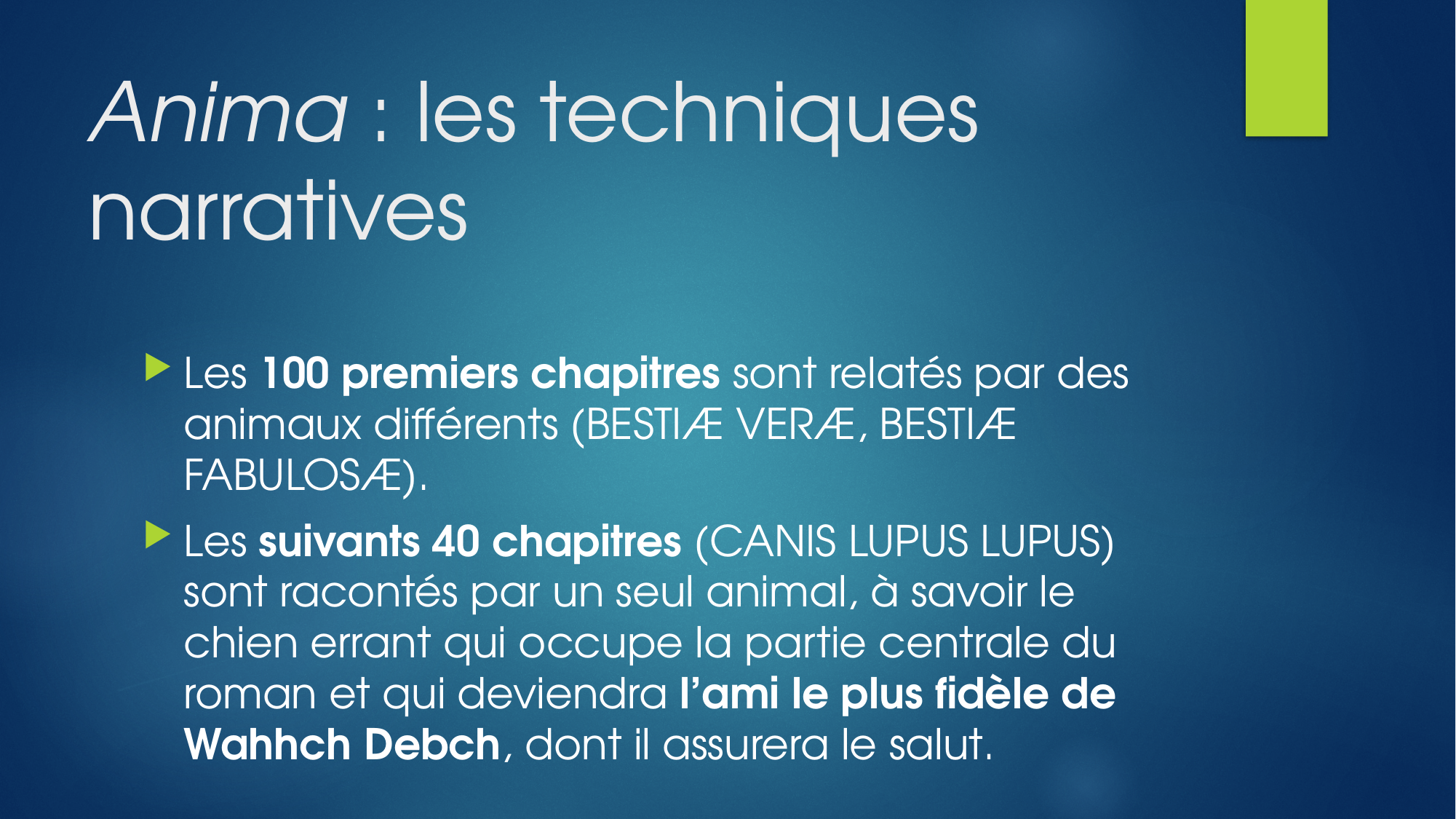

# Anima : les techniques narratives

Les 100 premiers chapitres sont relatés par des animaux différents (BESTIÆ VERÆ, BESTIÆ FABULOSÆ).
Les suivants 40 chapitres (CANIS LUPUS LUPUS) sont racontés par un seul animal, à savoir le chien errant qui occupe la partie centrale du roman et qui deviendra l’ami le plus fidèle de Wahhch Debch, dont il assurera le salut.